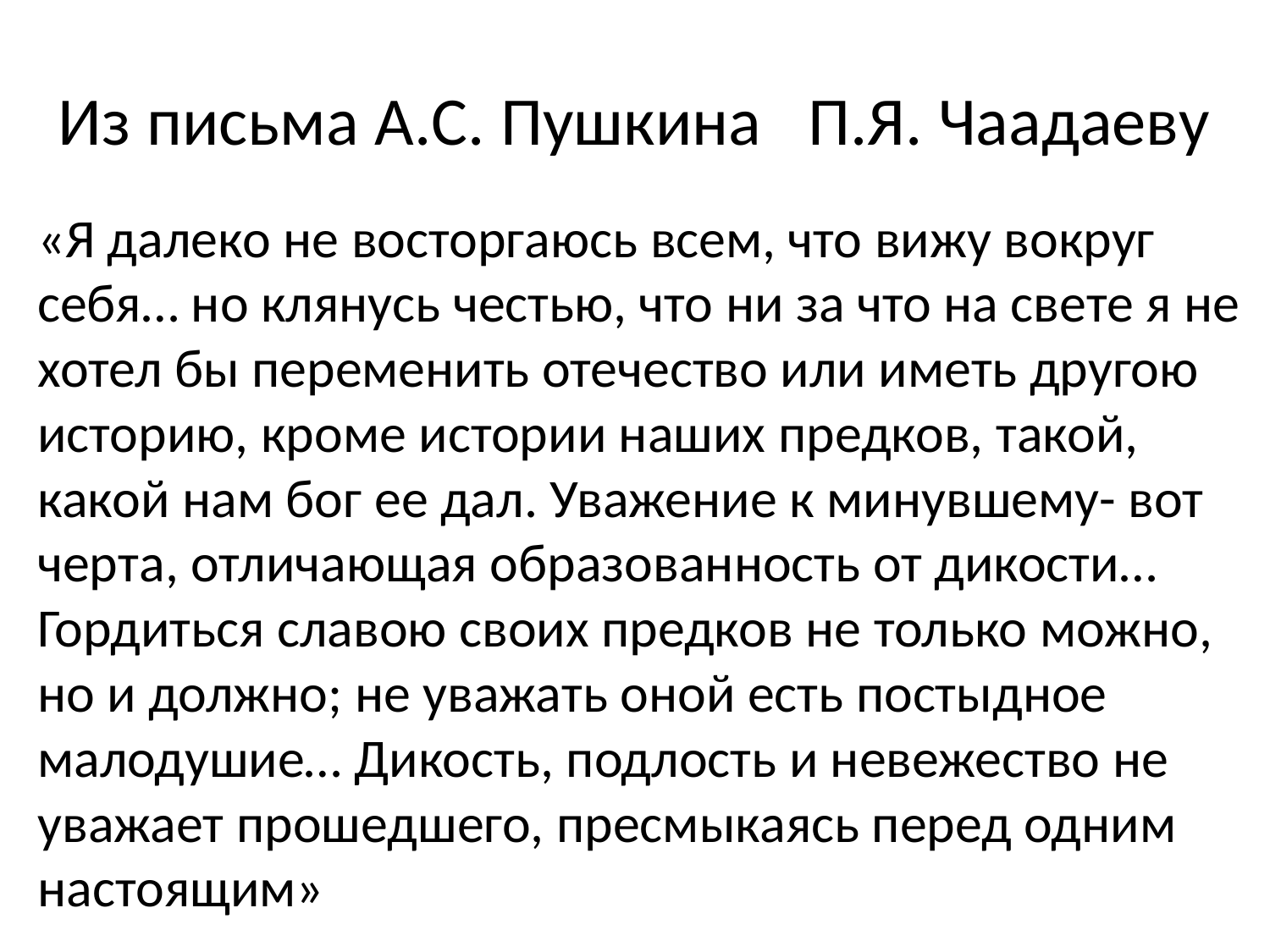

# Из письма А.С. Пушкина   П.Я. Чаадаеву
«Я далеко не восторгаюсь всем, что вижу вокруг себя… но клянусь честью, что ни за что на свете я не хотел бы переменить отечество или иметь другою историю, кроме истории наших предков, такой, какой нам бог ее дал. Уважение к минувшему- вот черта, отличающая образованность от дикости… Гордиться славою своих предков не только можно, но и должно; не уважать оной есть постыдное малодушие… Дикость, подлость и невежество не уважает прошедшего, пресмыкаясь перед одним настоящим»